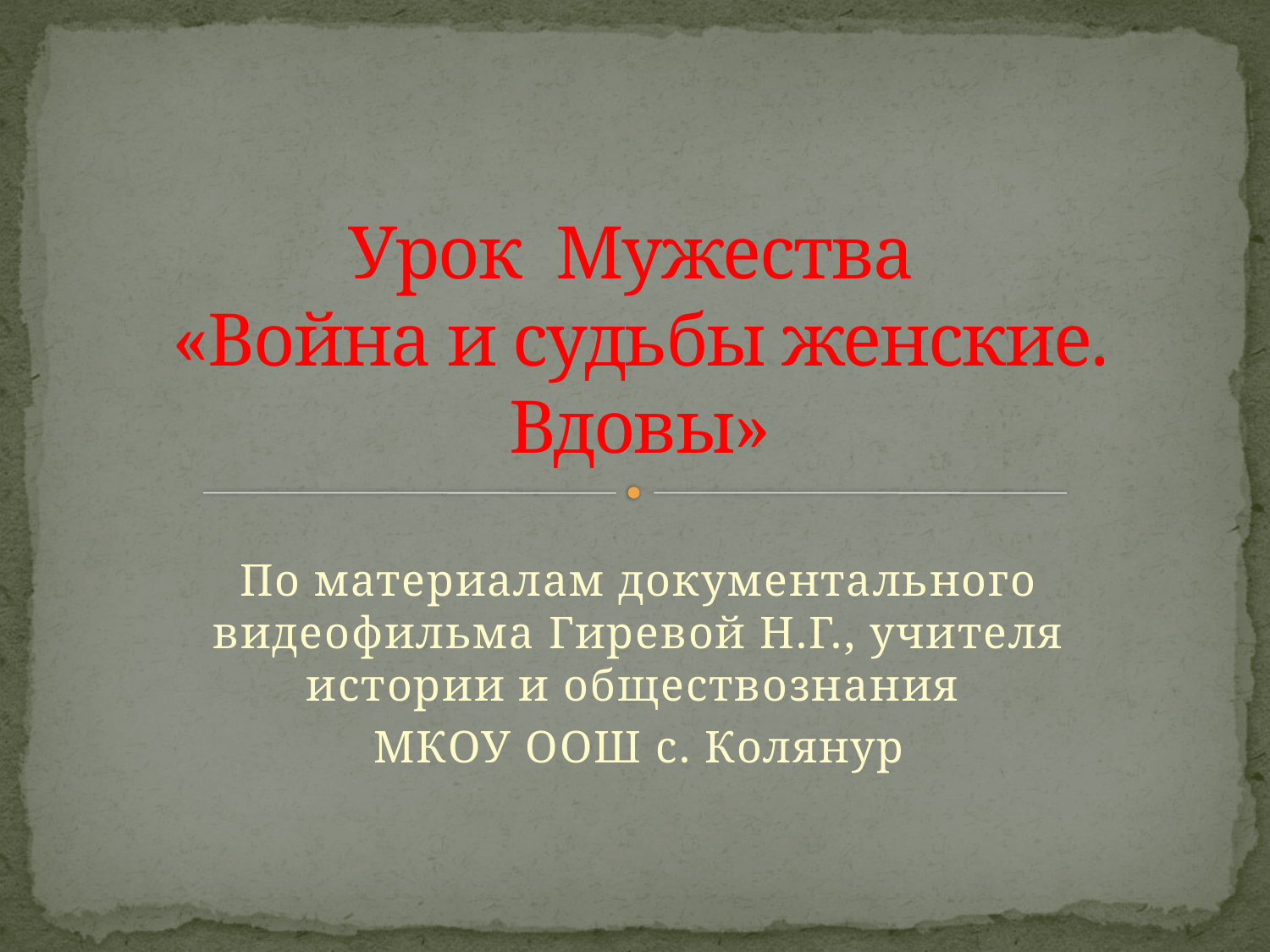

# Урок  Мужества «Война и судьбы женские. Вдовы»
По материалам документального видеофильма Гиревой Н.Г., учителя истории и обществознания
МКОУ ООШ с. Колянур